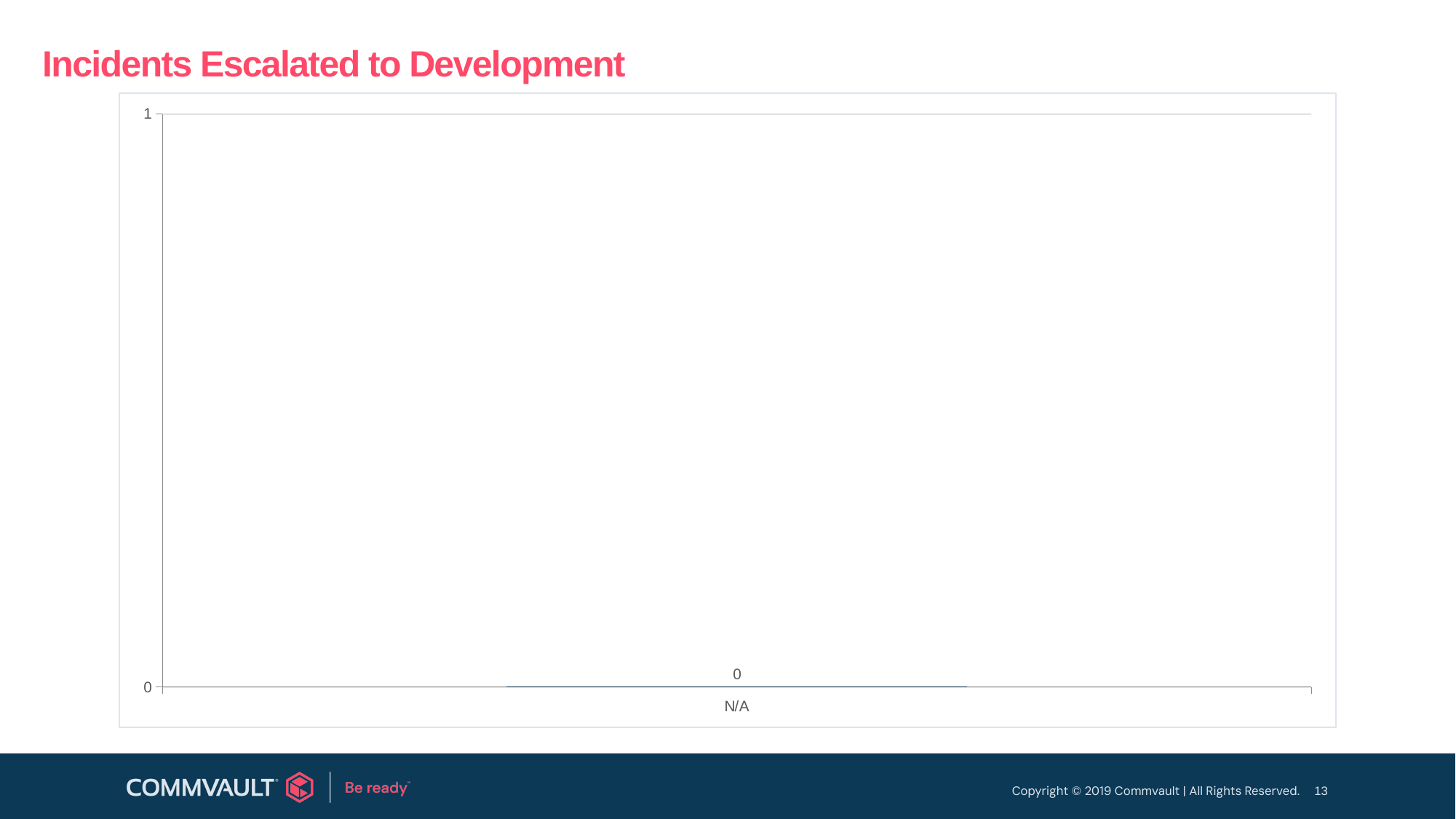

# Incidents Escalated to Development

### Chart

| Category | Incidents |
|---|---|
| N/A | 0.0 |

13